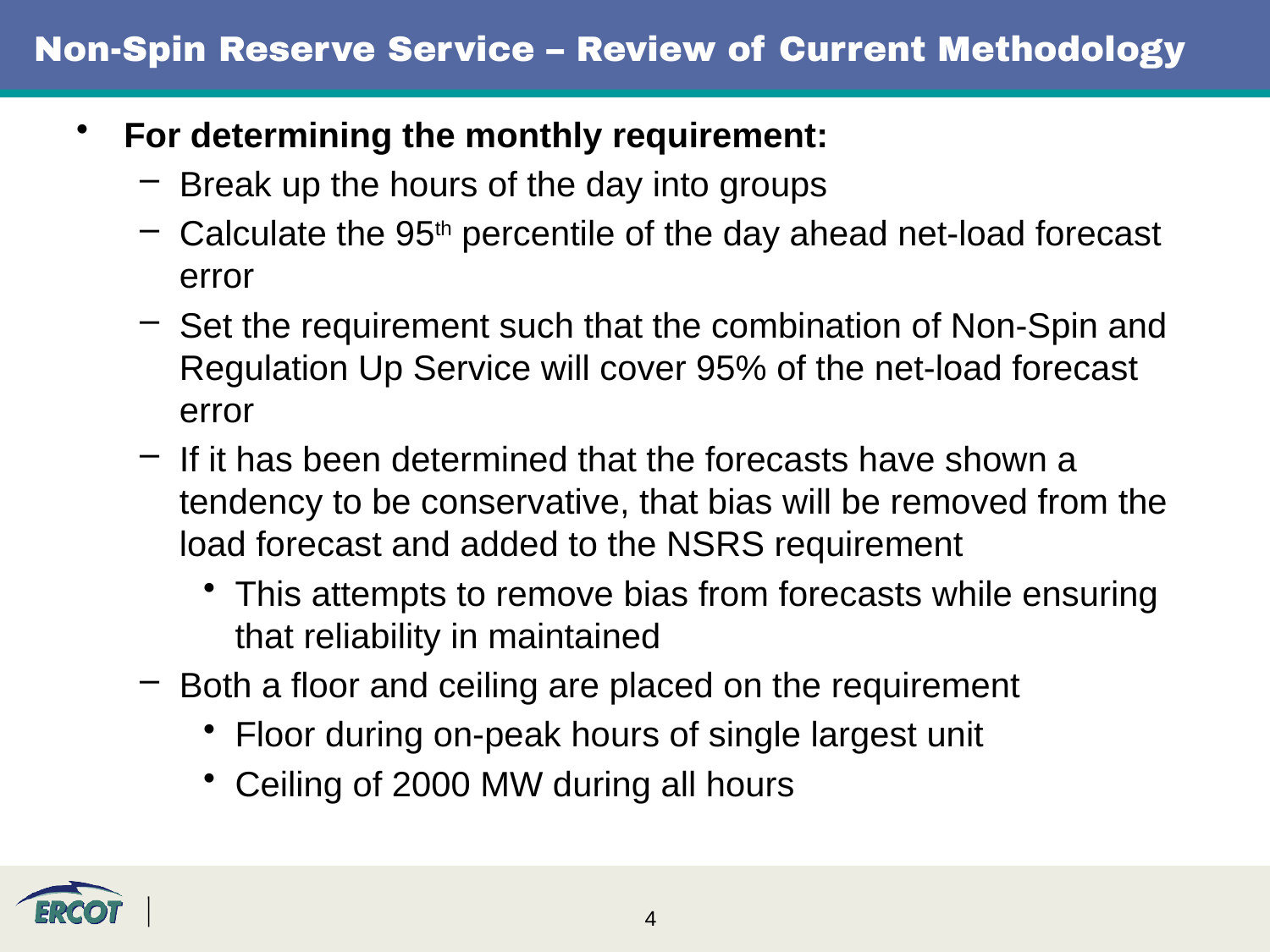

# Non-Spin Reserve Service – Review of Current Methodology
For determining the monthly requirement:
Break up the hours of the day into groups
Calculate the 95th percentile of the day ahead net-load forecast error
Set the requirement such that the combination of Non-Spin and Regulation Up Service will cover 95% of the net-load forecast error
If it has been determined that the forecasts have shown a tendency to be conservative, that bias will be removed from the load forecast and added to the NSRS requirement
This attempts to remove bias from forecasts while ensuring that reliability in maintained
Both a floor and ceiling are placed on the requirement
Floor during on-peak hours of single largest unit
Ceiling of 2000 MW during all hours